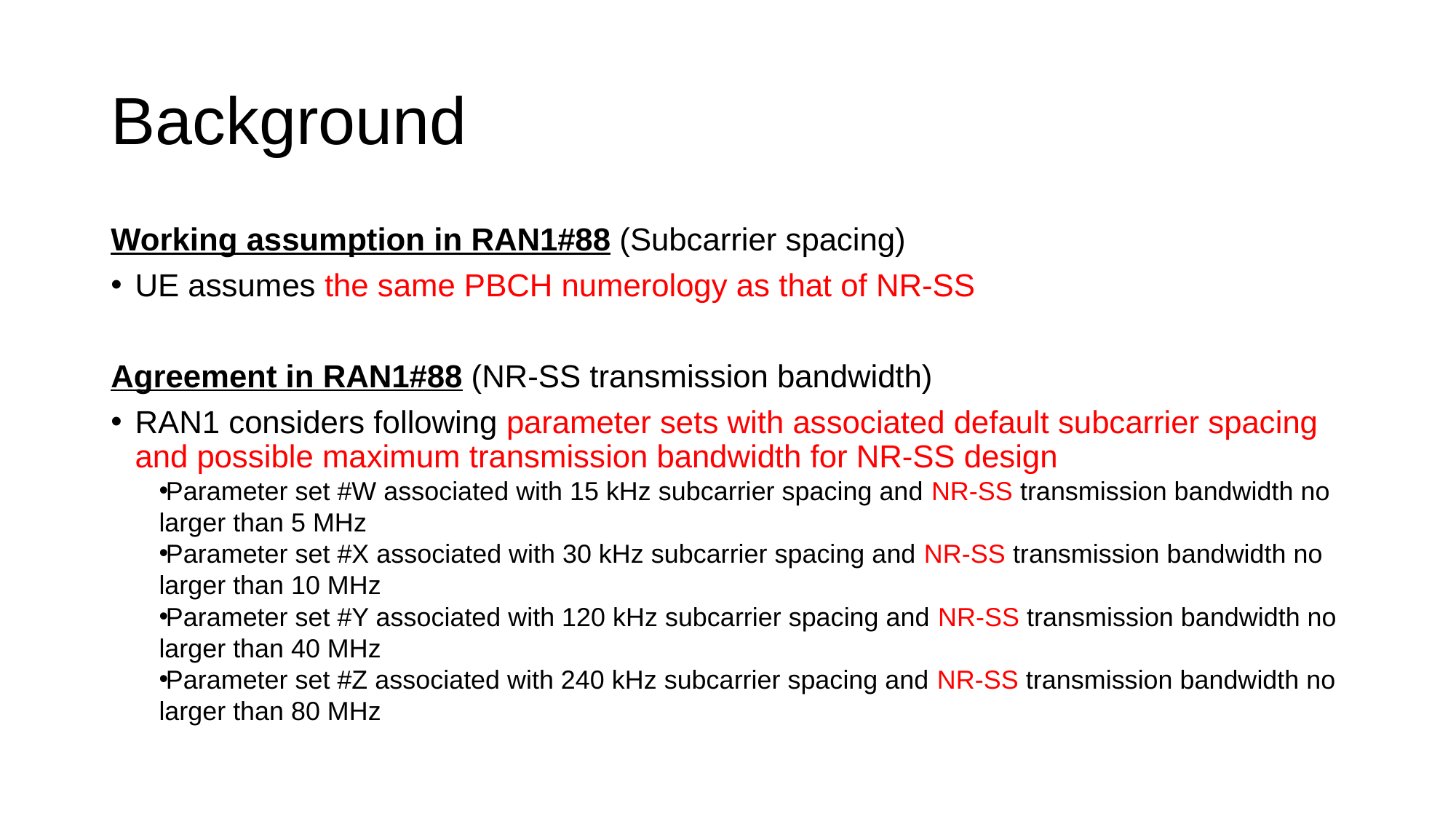

# Background
Working assumption in RAN1#88 (Subcarrier spacing)
UE assumes the same PBCH numerology as that of NR-SS

Agreement in RAN1#88 (NR-SS transmission bandwidth)
RAN1 considers following parameter sets with associated default subcarrier spacing and possible maximum transmission bandwidth for NR-SS design
Parameter set #W associated with 15 kHz subcarrier spacing and NR-SS transmission bandwidth no larger than 5 MHz
Parameter set #X associated with 30 kHz subcarrier spacing and NR-SS transmission bandwidth no larger than 10 MHz
Parameter set #Y associated with 120 kHz subcarrier spacing and NR-SS transmission bandwidth no larger than 40 MHz
Parameter set #Z associated with 240 kHz subcarrier spacing and NR-SS transmission bandwidth no larger than 80 MHz